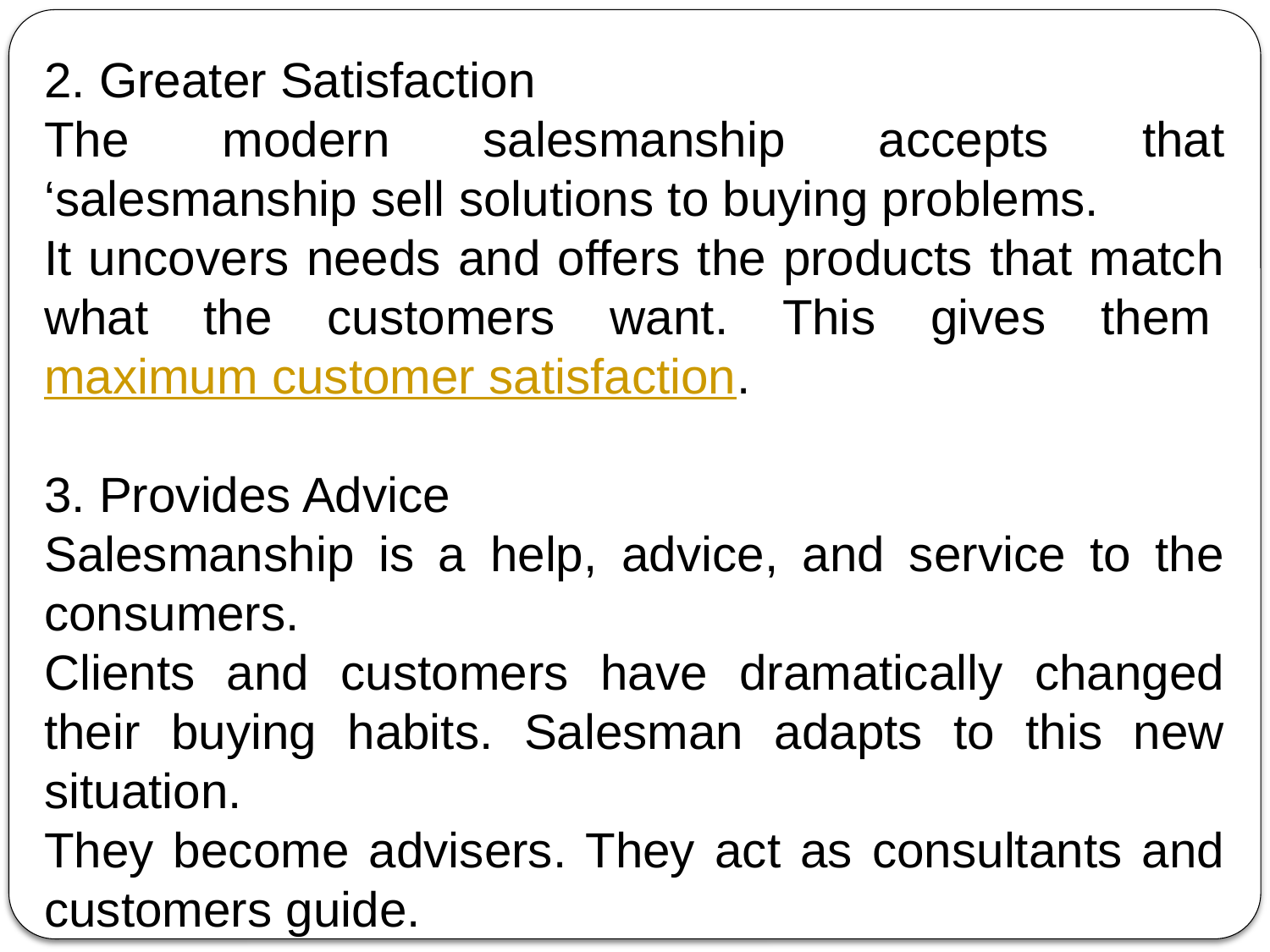

2. Greater Satisfaction
The modern salesmanship accepts that ‘salesmanship sell solutions to buying problems.
It uncovers needs and offers the products that match what the customers want. This gives them maximum customer satisfaction.

3. Provides Advice
Salesmanship is a help, advice, and service to the consumers.
Clients and customers have dramatically changed their buying habits. Salesman adapts to this new situation.
They become advisers. They act as consultants and customers guide.